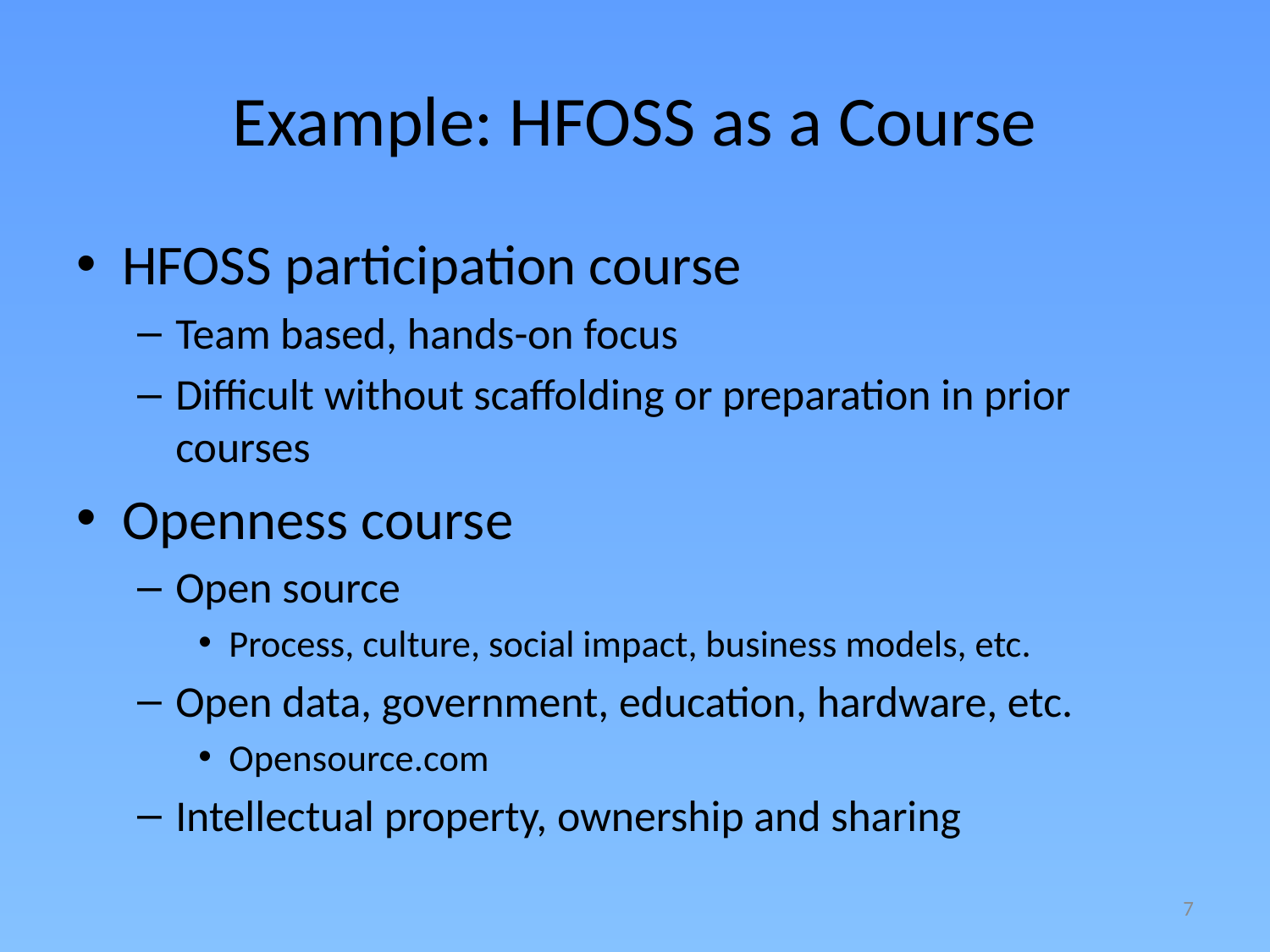

# Example: HFOSS as a Course
HFOSS participation course
Team based, hands-on focus
Difficult without scaffolding or preparation in prior courses
Openness course
Open source
Process, culture, social impact, business models, etc.
Open data, government, education, hardware, etc.
Opensource.com
Intellectual property, ownership and sharing
7